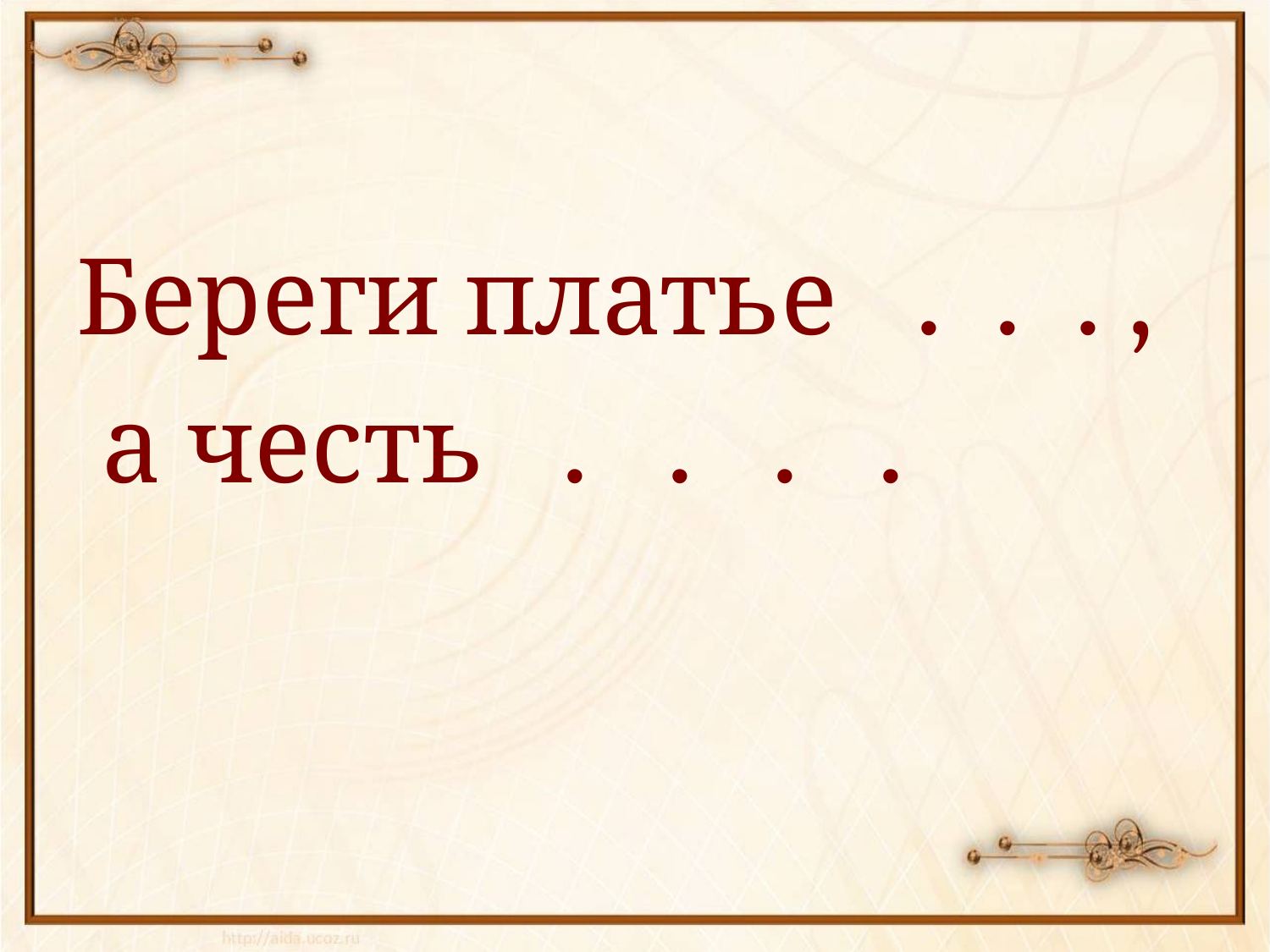

#
Береги платье   .  .  . ,
 а честь   .   .   .   .